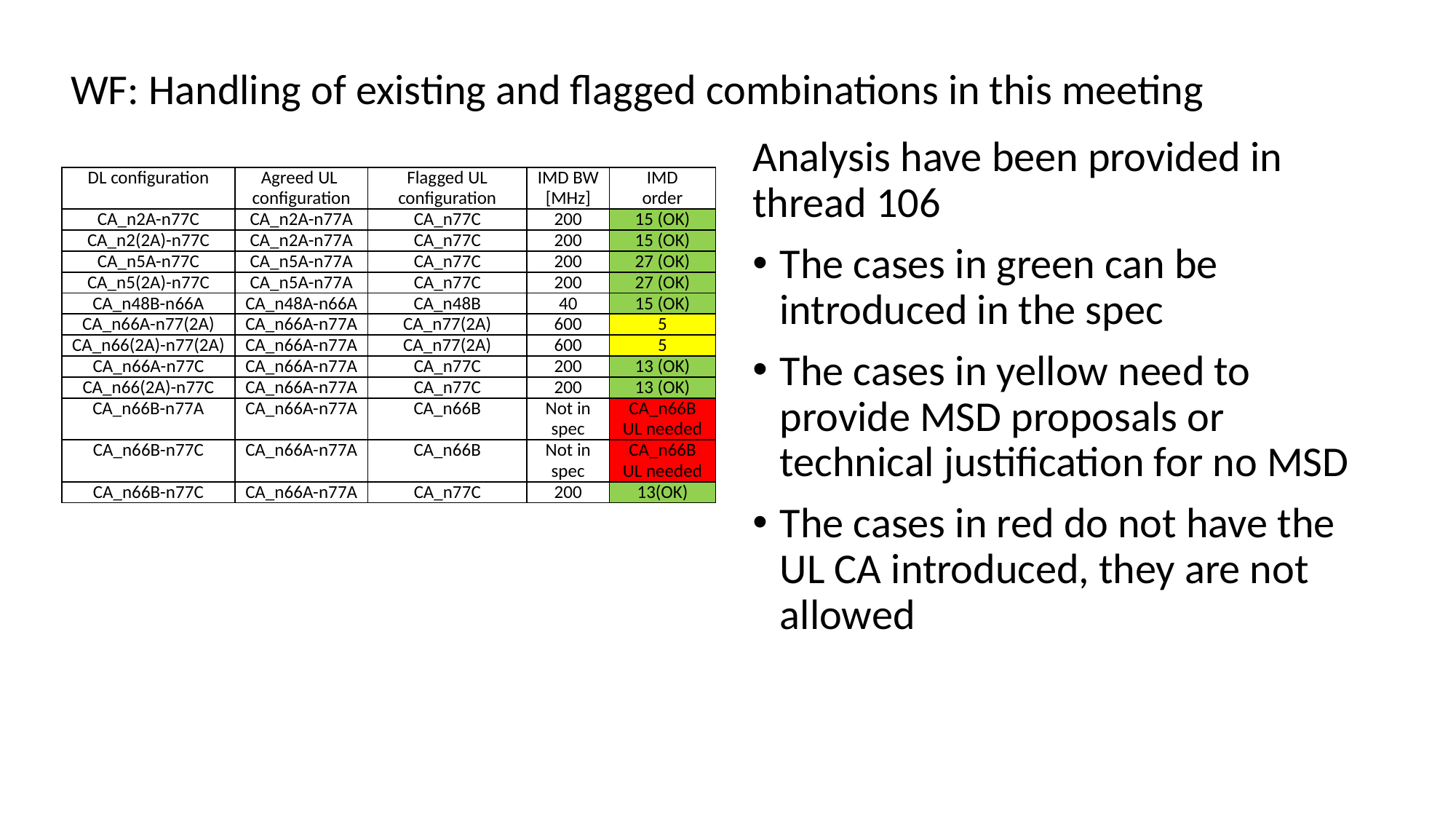

# WF: Handling of existing and flagged combinations in this meeting
Analysis have been provided in thread 106
The cases in green can be introduced in the spec
The cases in yellow need to provide MSD proposals or technical justification for no MSD
The cases in red do not have the UL CA introduced, they are not allowed
| DL configuration | Agreed UL configuration | Flagged UL configuration | IMD BW [MHz] | IMD order |
| --- | --- | --- | --- | --- |
| CA\_n2A-n77C | CA\_n2A-n77A | CA\_n77C | 200 | 15 (OK) |
| CA\_n2(2A)-n77C | CA\_n2A-n77A | CA\_n77C | 200 | 15 (OK) |
| CA\_n5A-n77C | CA\_n5A-n77A | CA\_n77C | 200 | 27 (OK) |
| CA\_n5(2A)-n77C | CA\_n5A-n77A | CA\_n77C | 200 | 27 (OK) |
| CA\_n48B-n66A | CA\_n48A-n66A | CA\_n48B | 40 | 15 (OK) |
| CA\_n66A-n77(2A) | CA\_n66A-n77A | CA\_n77(2A) | 600 | 5 |
| CA\_n66(2A)-n77(2A) | CA\_n66A-n77A | CA\_n77(2A) | 600 | 5 |
| CA\_n66A-n77C | CA\_n66A-n77A | CA\_n77C | 200 | 13 (OK) |
| CA\_n66(2A)-n77C | CA\_n66A-n77A | CA\_n77C | 200 | 13 (OK) |
| CA\_n66B-n77A | CA\_n66A-n77A | CA\_n66B | Not in spec | CA\_n66B UL needed |
| CA\_n66B-n77C | CA\_n66A-n77A | CA\_n66B | Not in spec | CA\_n66B UL needed |
| CA\_n66B-n77C | CA\_n66A-n77A | CA\_n77C | 200 | 13(OK) |